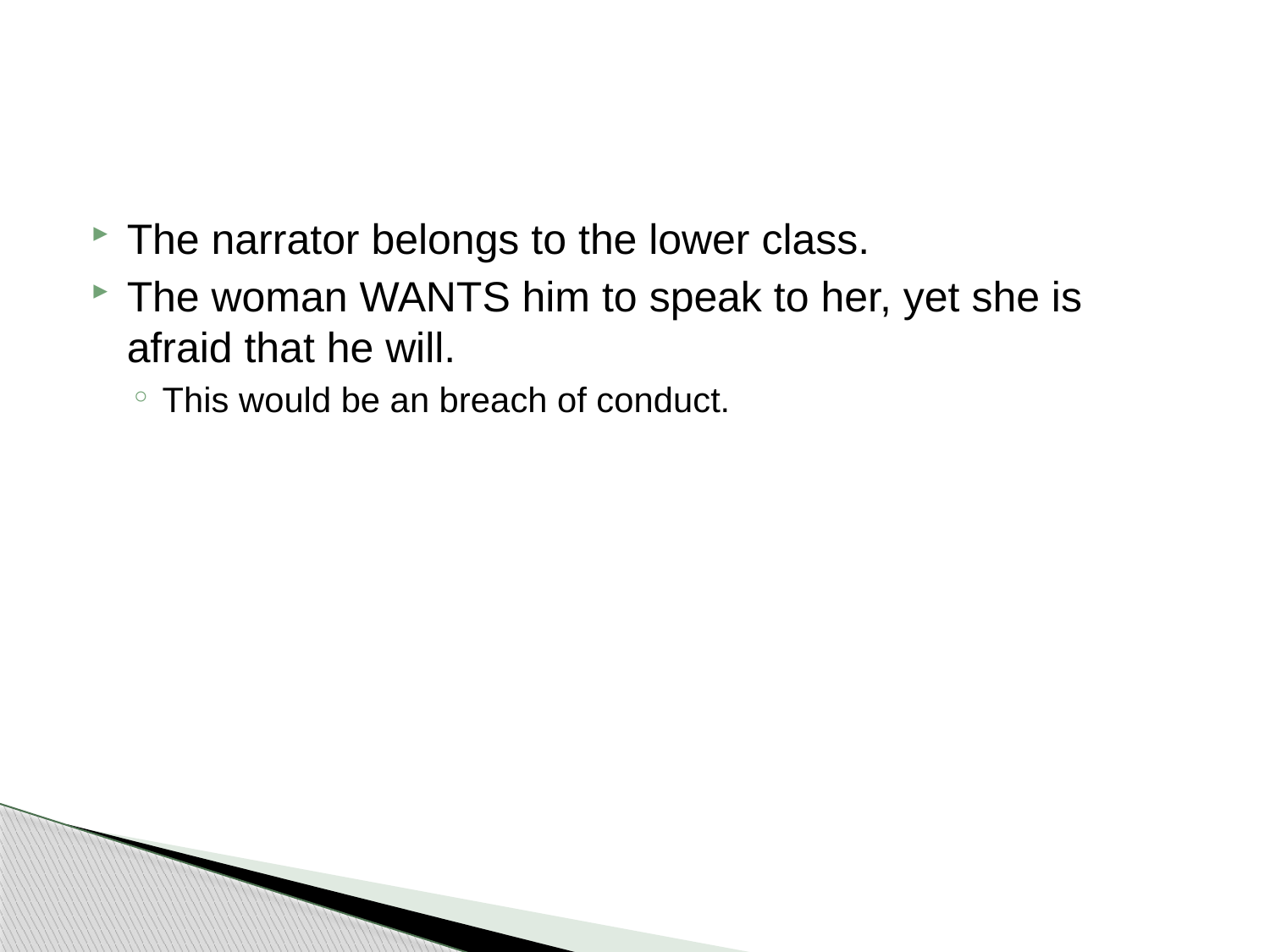

The narrator belongs to the lower class.
The woman WANTS him to speak to her, yet she is afraid that he will.
This would be an breach of conduct.